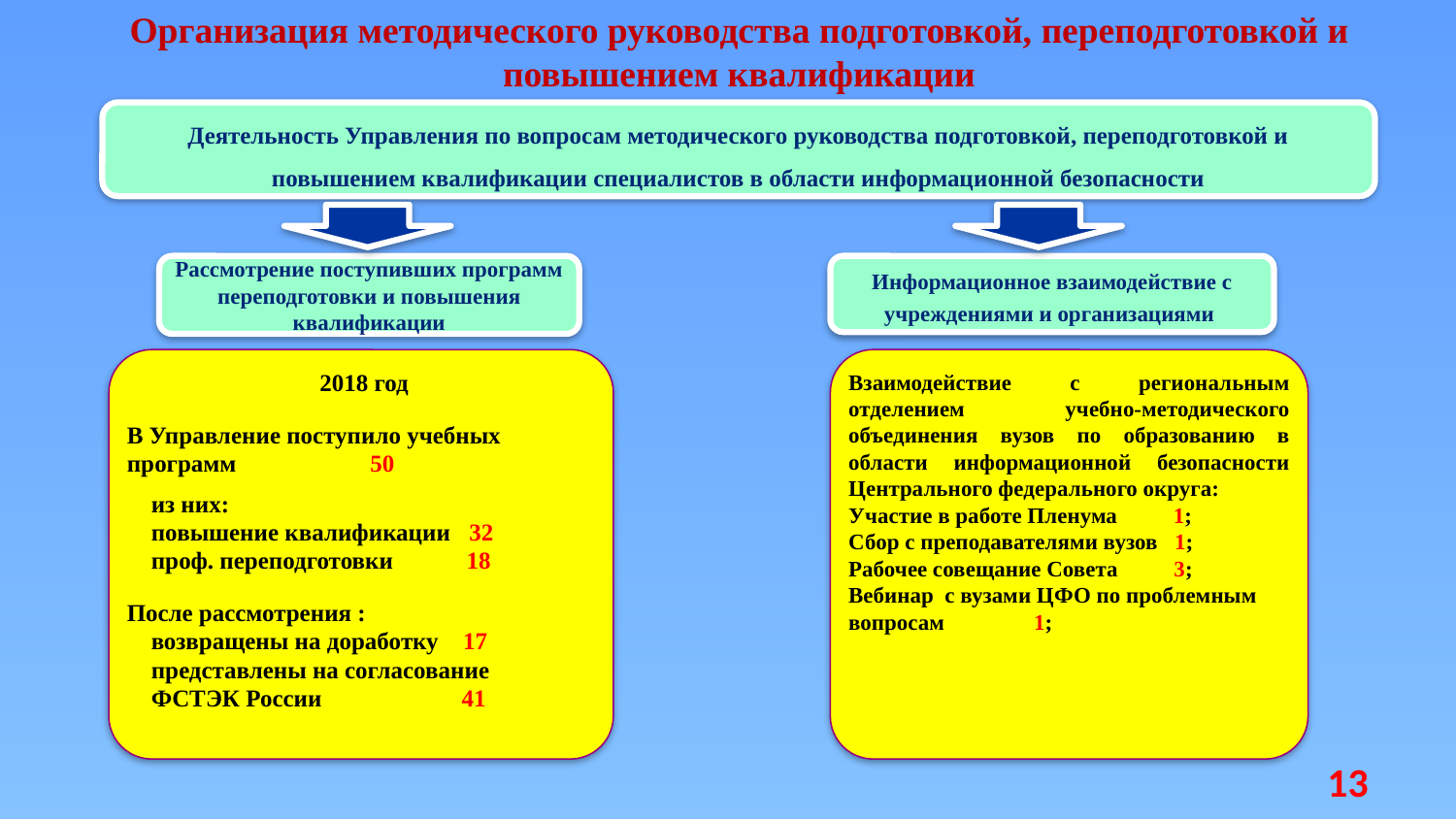

Организация методического руководства подготовкой, переподготовкой и повышением квалификации
Деятельность Управления по вопросам методического руководства подготовкой, переподготовкой и повышением квалификации специалистов в области информационной безопасности

Рассмотрение поступивших программ переподготовки и повышения квалификации
Информационное взаимодействие с учреждениями и организациями
 2018 год
В Управление поступило учебных программ                      50
    из них:
    повышение квалификации   32
    проф. переподготовки            18
После рассмотрения :
    возвращены на доработку    17
    представлены на согласование
    ФСТЭК России                       41
Взаимодействие с региональным отделением учебно-методического объединения вузов по образованию в области информационной безопасности Центрального федерального округа:
Участие в работе Пленума          1;
Сбор с преподавателями вузов   1;
Рабочее совещание Совета          3;
Вебинар  с вузами ЦФО по проблемным вопросам                1;

13